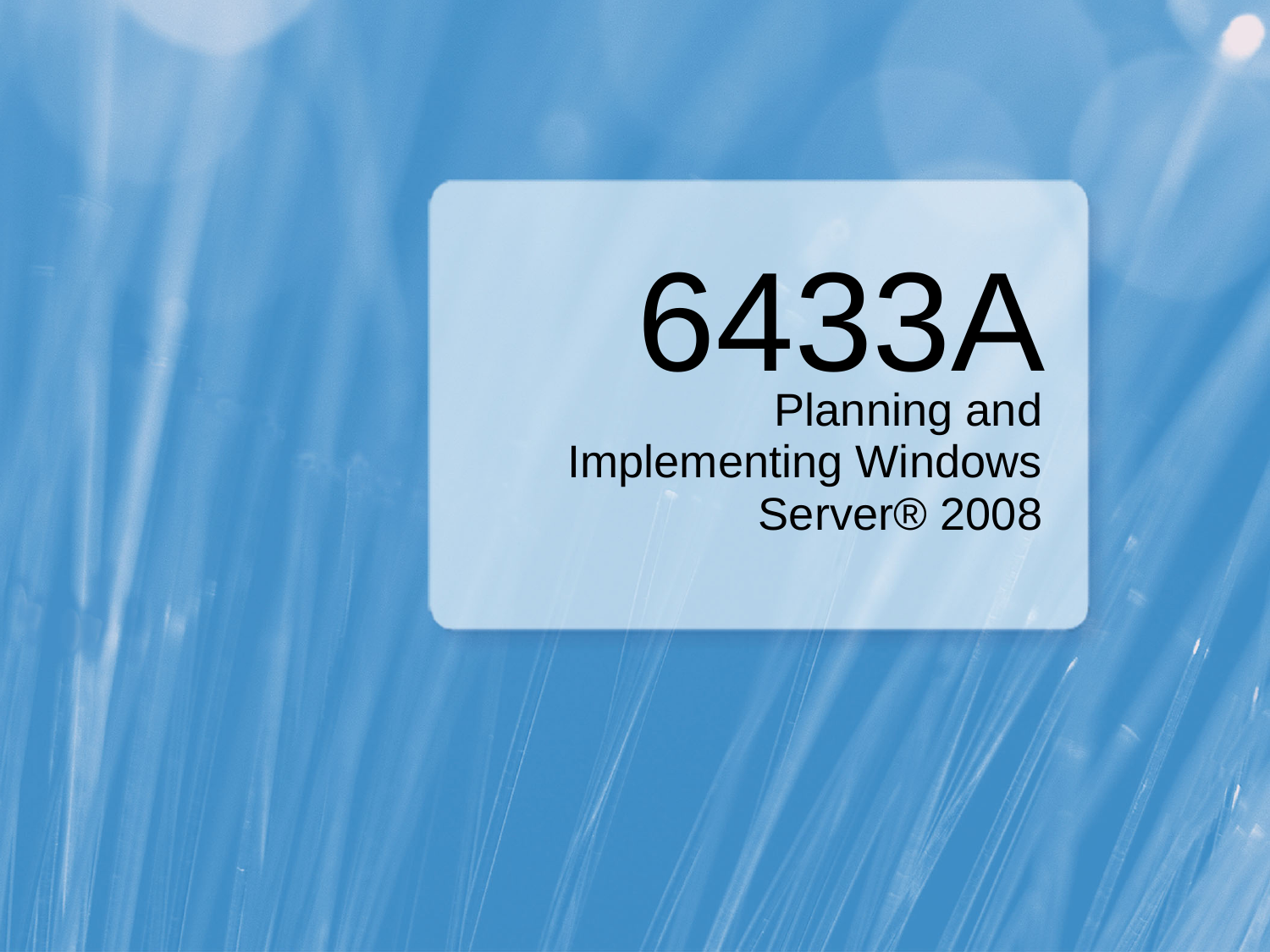

# 6433A
Planning and Implementing Windows Server® 2008